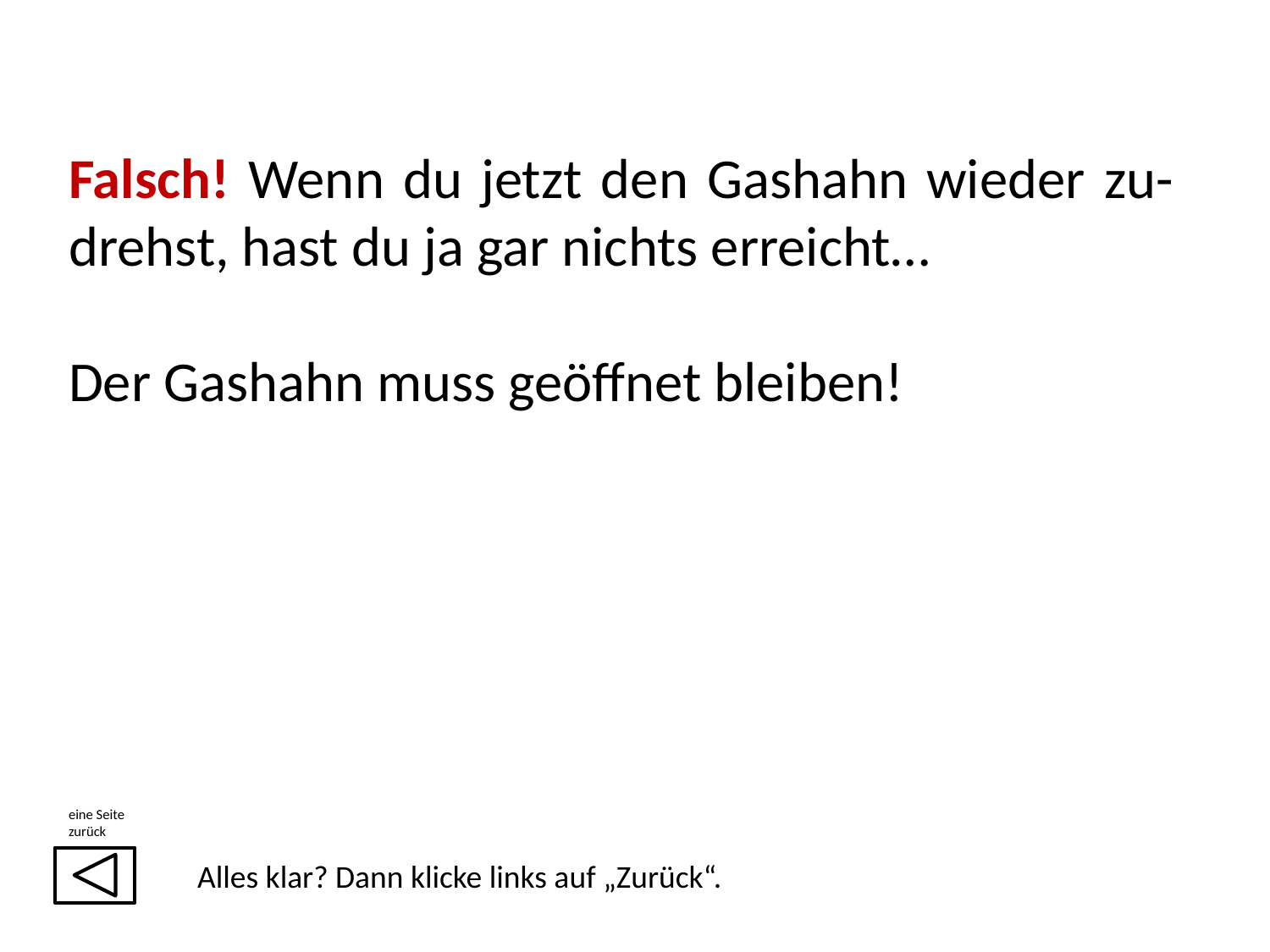

Falsch! Wenn du jetzt den Gashahn wieder zu-drehst, hast du ja gar nichts erreicht…

Der Gashahn muss geöffnet bleiben!

eine Seite
zurück

Alles klar? Dann klicke links auf „Zurück“.